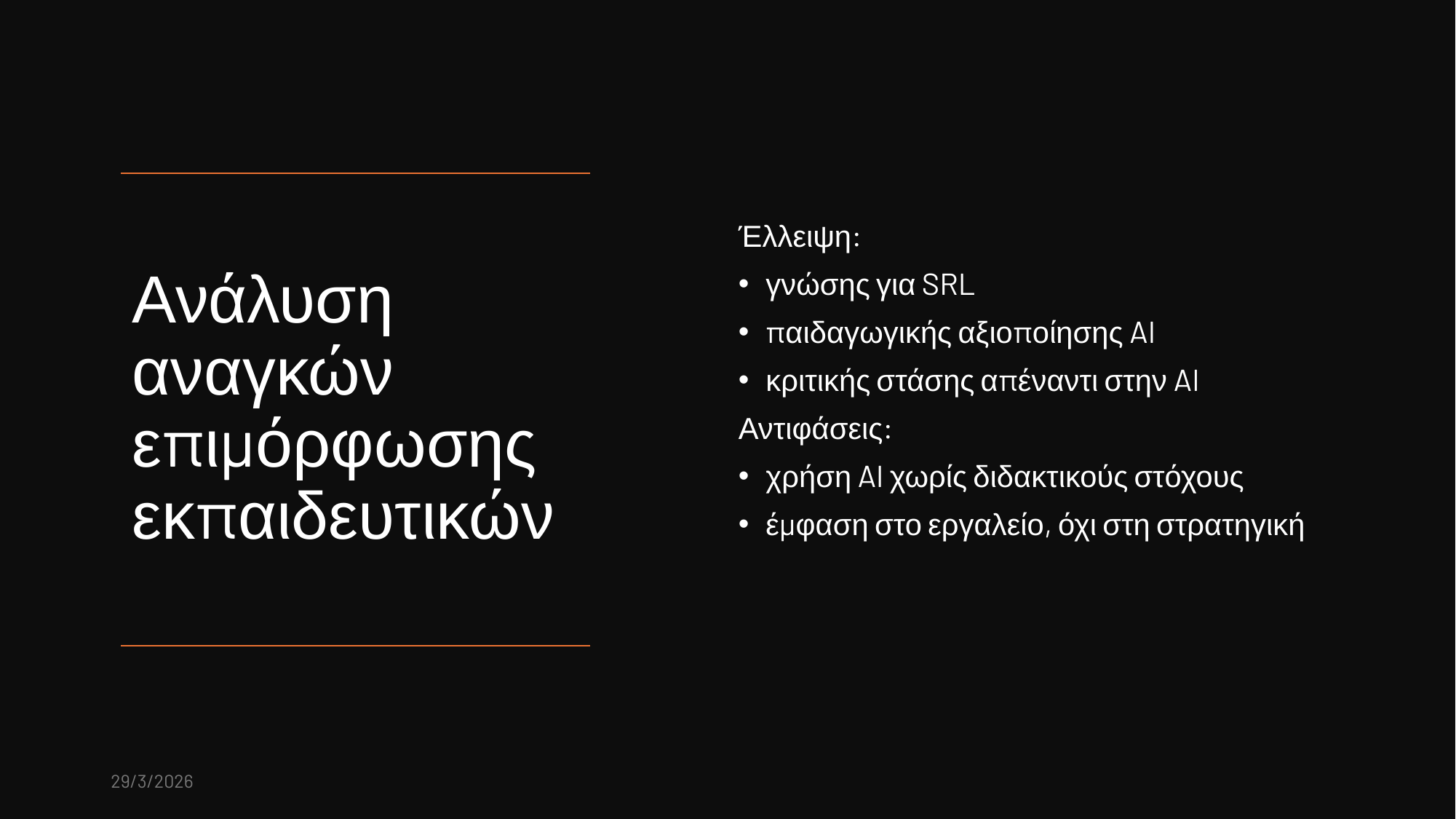

Έλλειψη:
γνώσης για SRL
παιδαγωγικής αξιοποίησης AI
κριτικής στάσης απέναντι στην AI
Αντιφάσεις:
χρήση AI χωρίς διδακτικούς στόχους
έμφαση στο εργαλείο, όχι στη στρατηγική

# Ανάλυση αναγκών επιμόρφωσης εκπαιδευτικών
29/3/2026
5